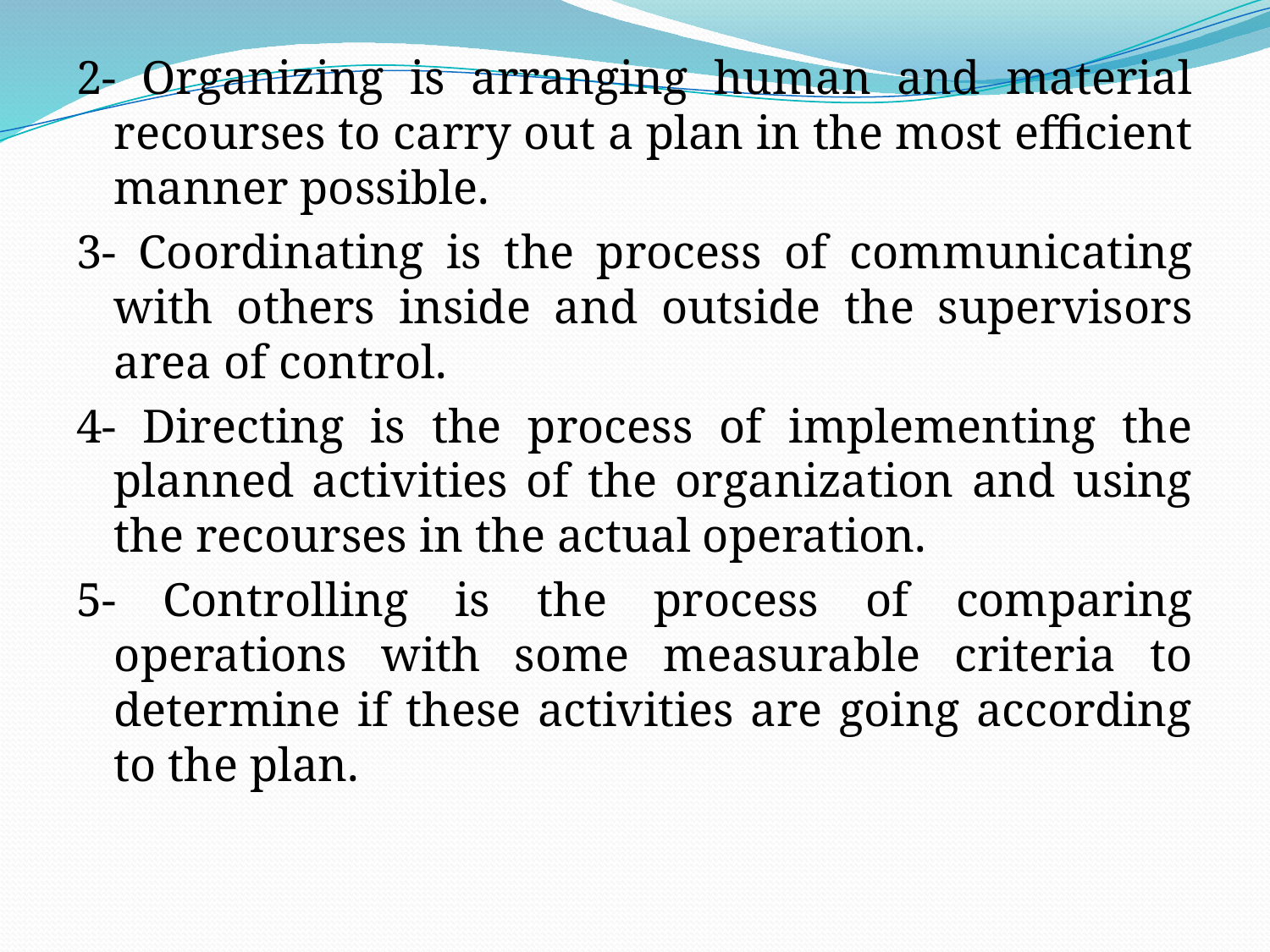

2- Organizing is arranging human and material recourses to carry out a plan in the most efficient manner possible.
3- Coordinating is the process of communicating with others inside and outside the supervisors area of control.
4- Directing is the process of implementing the planned activities of the organization and using the recourses in the actual operation.
5- Controlling is the process of comparing operations with some measurable criteria to determine if these activities are going according to the plan.